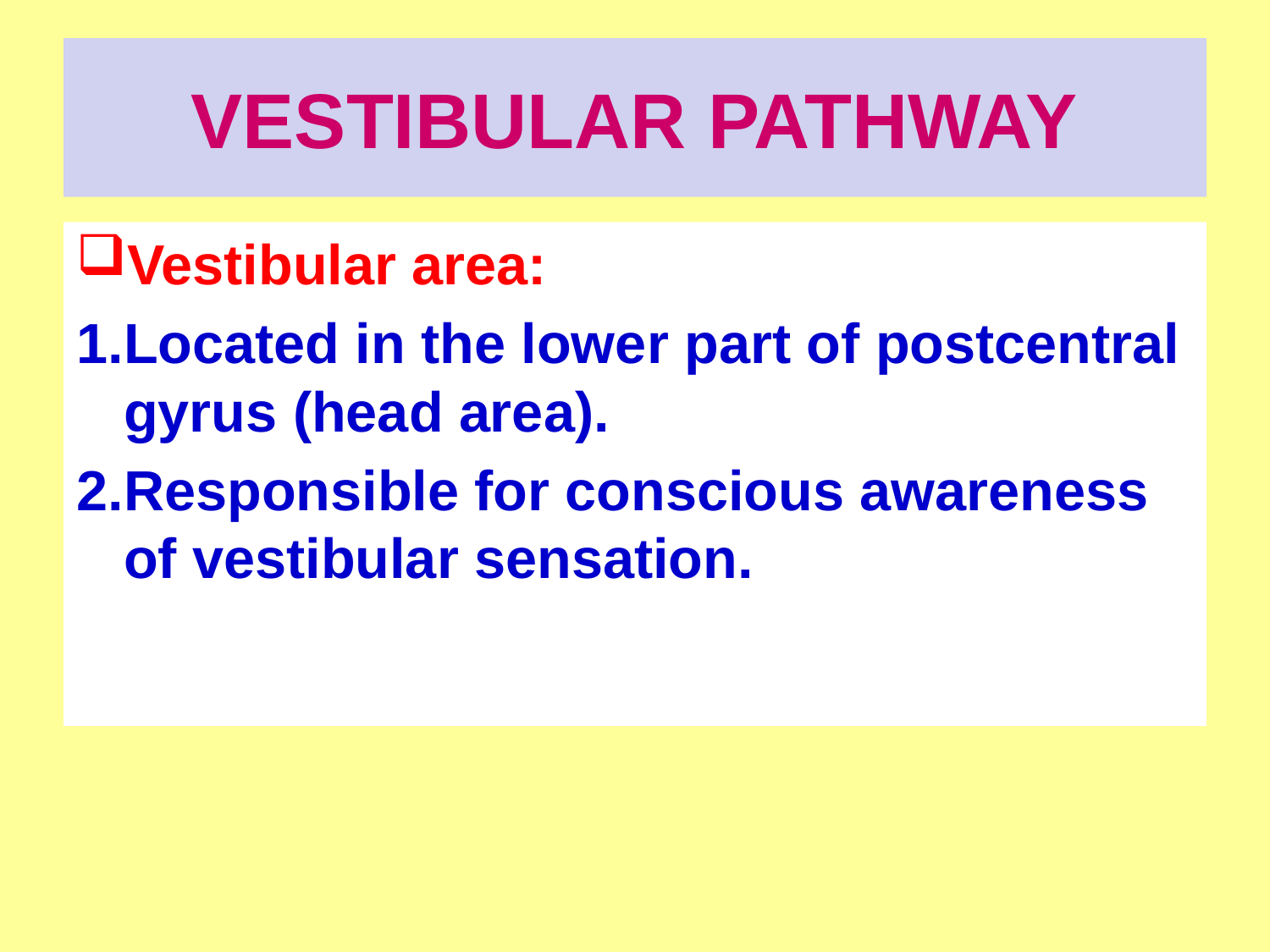

# VESTIBULAR PATHWAY
Vestibular area:
Located in the lower part of postcentral gyrus (head area).
Responsible for conscious awareness of vestibular sensation.